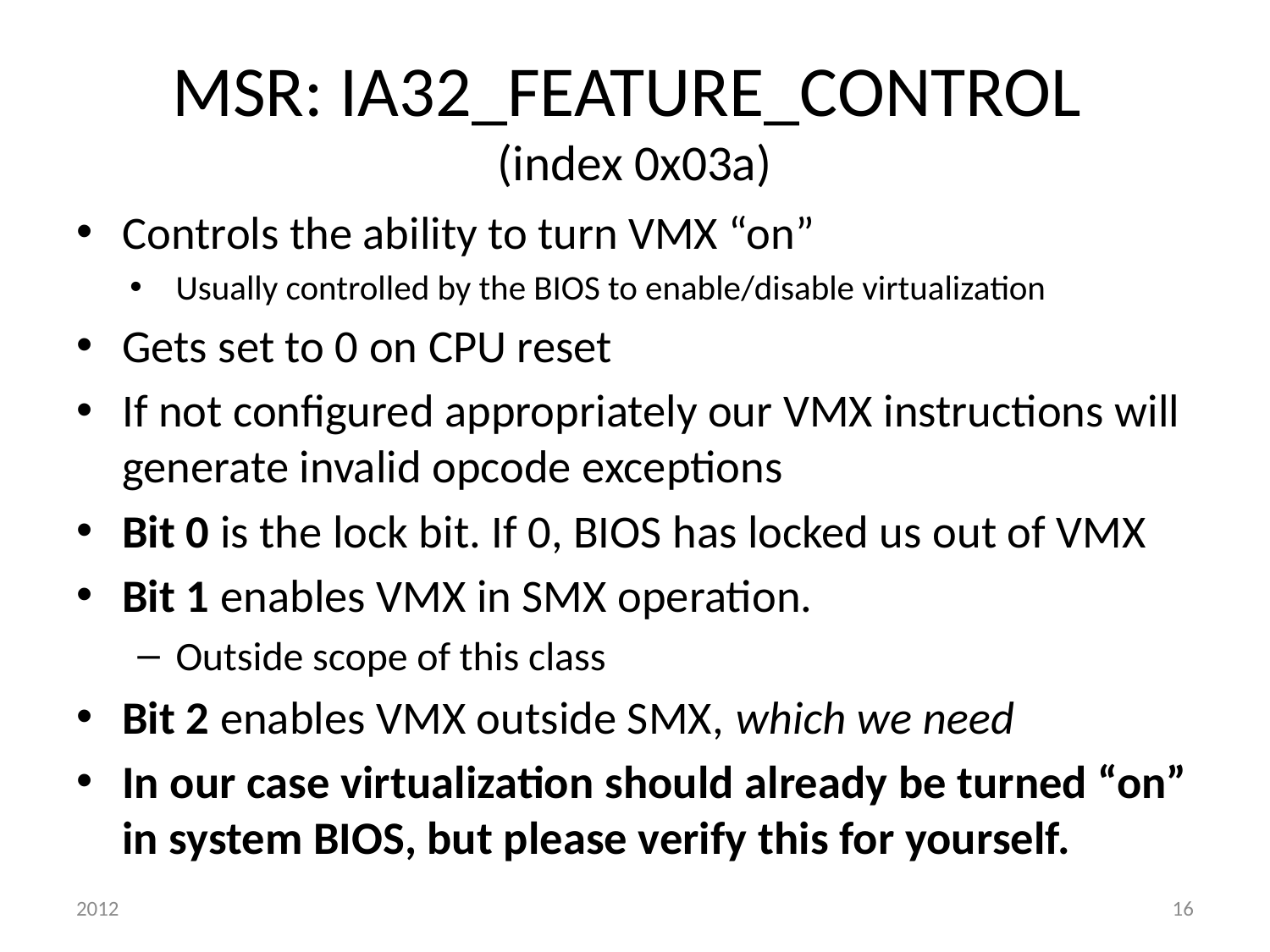

# MSR: IA32_FEATURE_CONTROL (index 0x03a)
Controls the ability to turn VMX “on”
Usually controlled by the BIOS to enable/disable virtualization
Gets set to 0 on CPU reset
If not configured appropriately our VMX instructions will generate invalid opcode exceptions
Bit 0 is the lock bit. If 0, BIOS has locked us out of VMX
Bit 1 enables VMX in SMX operation.
Outside scope of this class
Bit 2 enables VMX outside SMX, which we need
In our case virtualization should already be turned “on” in system BIOS, but please verify this for yourself.
2012

16